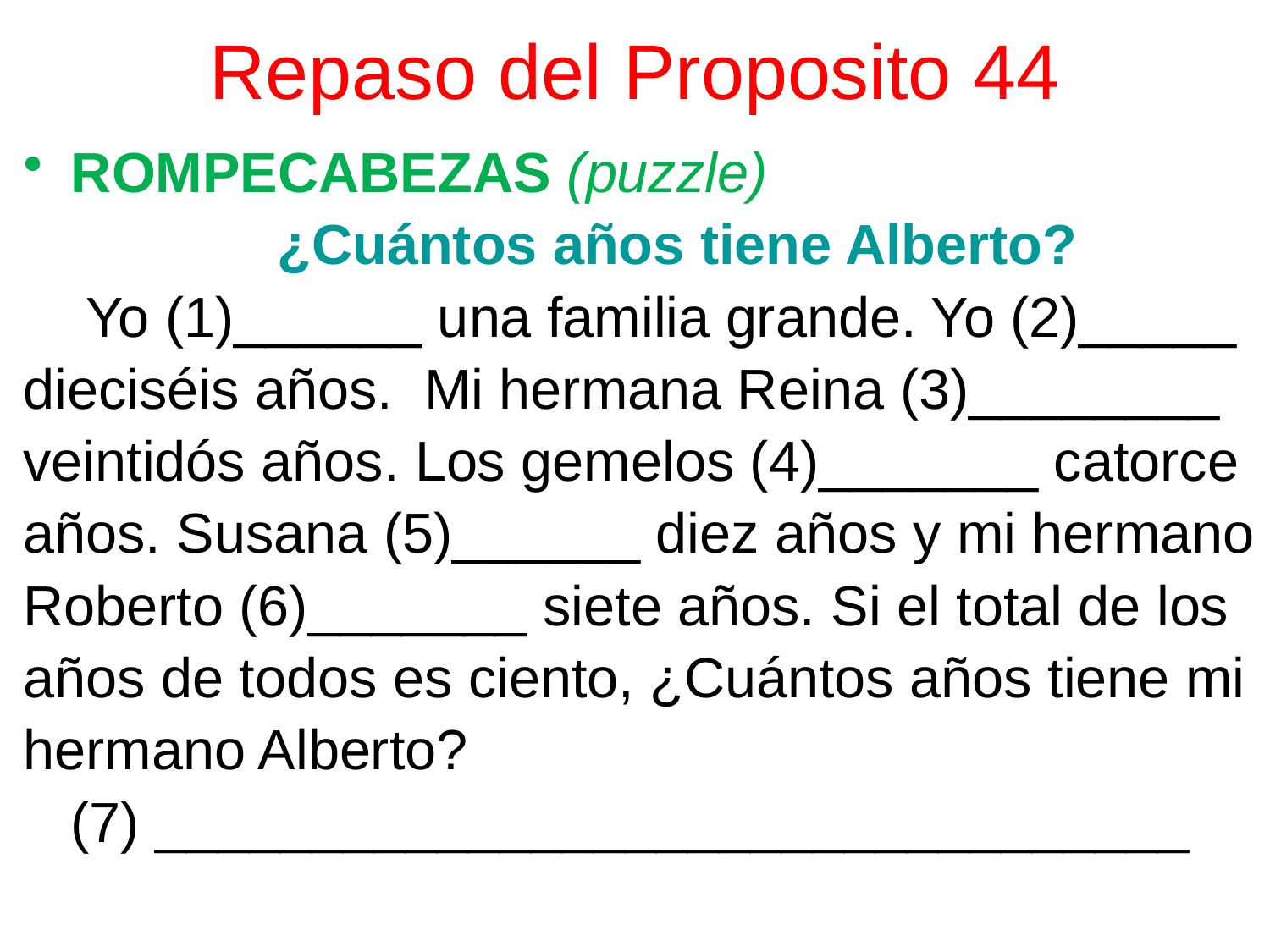

# Repaso del Proposito 44
ROMPECABEZAS (puzzle)
		¿Cuántos años tiene Alberto?
    Yo (1)______ una familia grande. Yo (2)_____
dieciséis años.  Mi hermana Reina (3)________
veintidós años. Los gemelos (4)_______ catorce
años. Susana (5)______ diez años y mi hermano
Roberto (6)_______ siete años. Si el total de los
años de todos es ciento, ¿Cuántos años tiene mi
hermano Alberto?
	(7) _________________________________